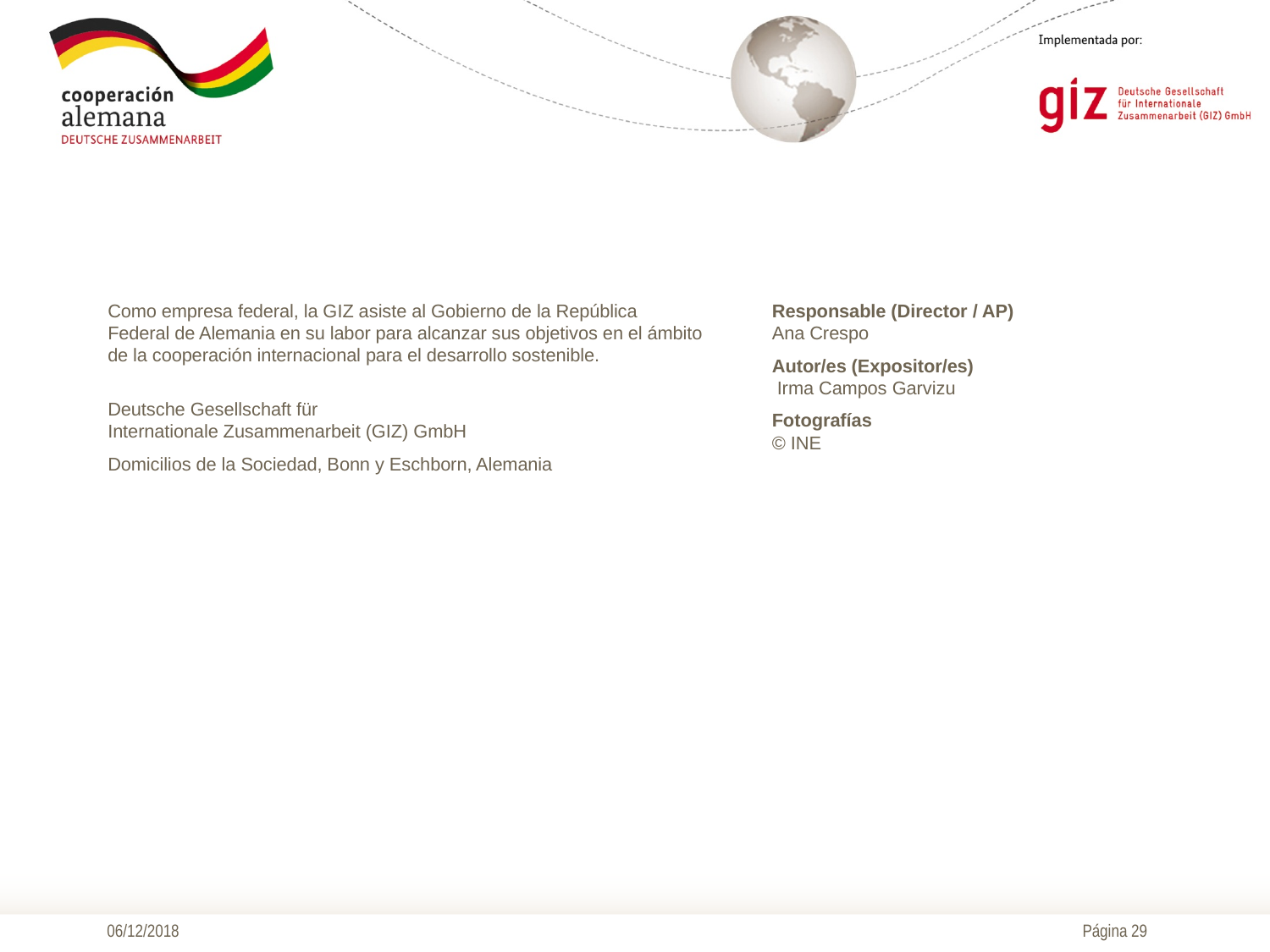

Como empresa federal, la GIZ asiste al Gobierno de la República Federal de Alemania en su labor para alcanzar sus objetivos en el ámbito de la cooperación internacional para el desarrollo sostenible.
Deutsche Gesellschaft für
Internationale Zusammenarbeit (GIZ) GmbH
Domicilios de la Sociedad, Bonn y Eschborn, Alemania

Responsable (Director / AP)
Ana Crespo
Autor/es (Expositor/es)
 Irma Campos Garvizu
Fotografías
© INE

06/12/2018